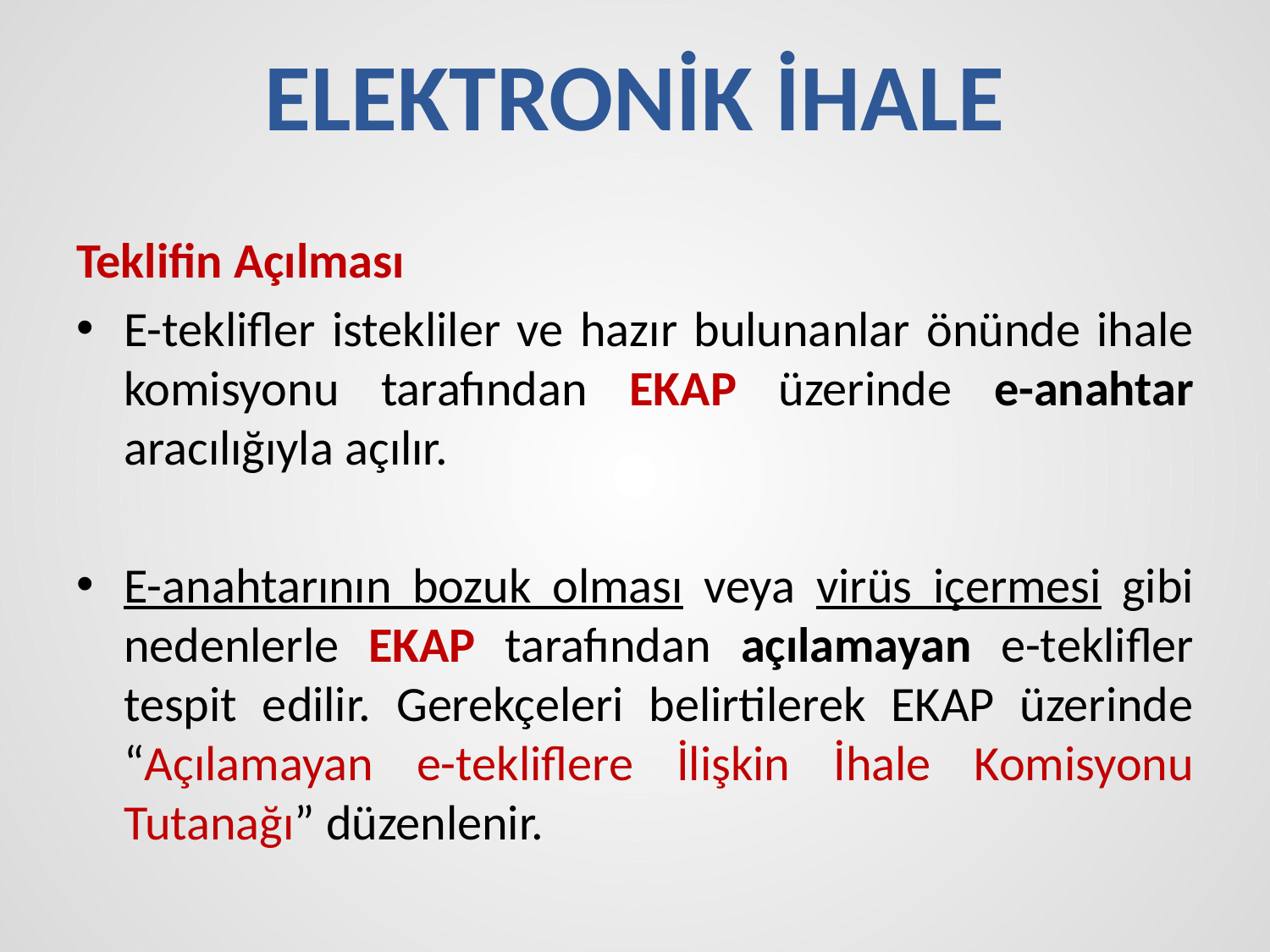

# ELEKTRONİK İHALE
Teklifin Açılması
E-teklifler istekliler ve hazır bulunanlar önünde ihale komisyonu tarafından EKAP üzerinde e-anahtar aracılığıyla açılır.

E-anahtarının bozuk olması veya virüs içermesi gibi nedenlerle EKAP tarafından açılamayan e-teklifler tespit edilir. Gerekçeleri belirtilerek EKAP üzerinde “Açılamayan e-tekliflere İlişkin İhale Komisyonu Tutanağı” düzenlenir.